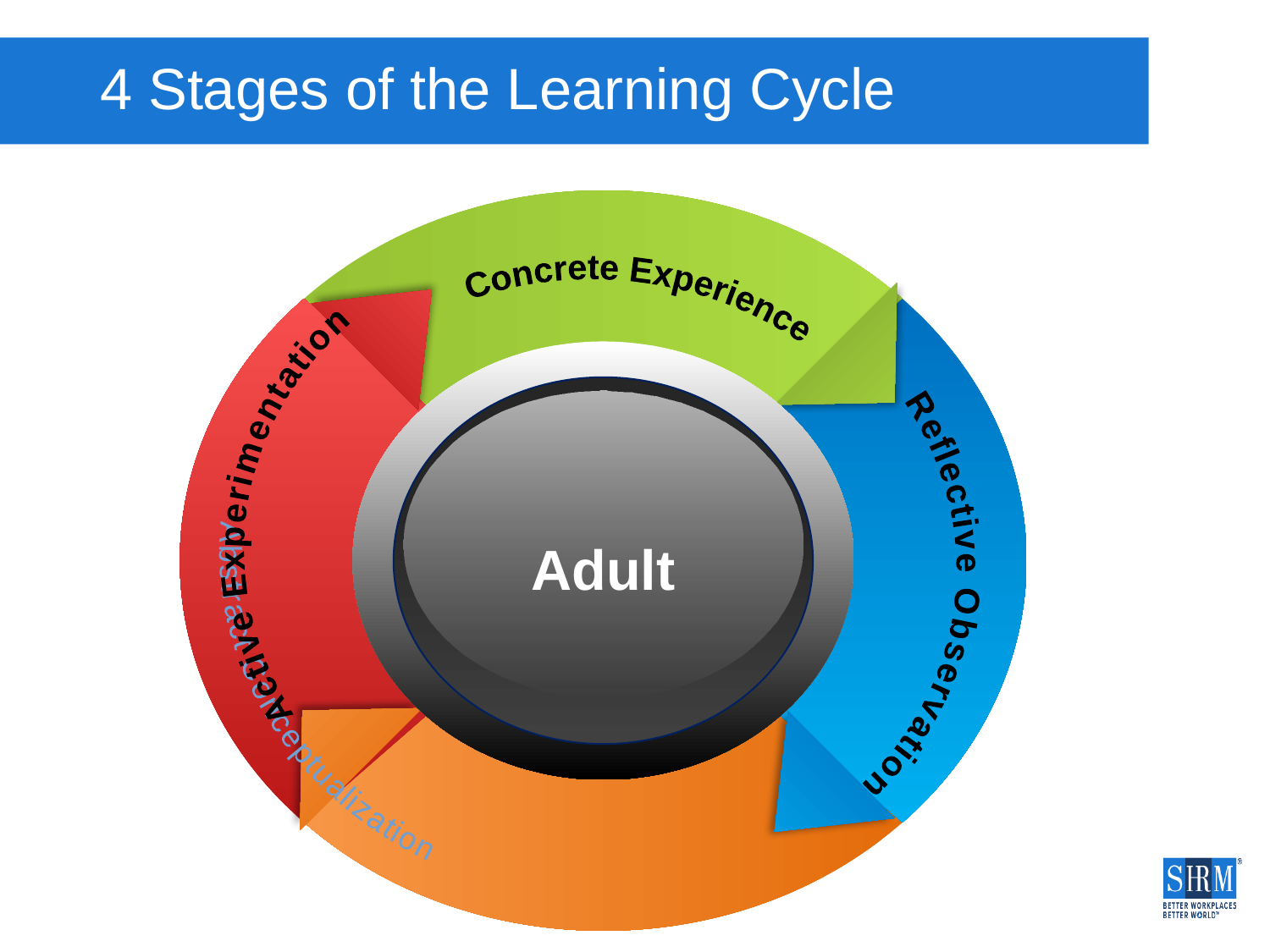

# 4 Stages of the Learning Cycle

Reflective Observation

Active Experimentation

Abstract Conceptualization

Concrete Experience

Adult